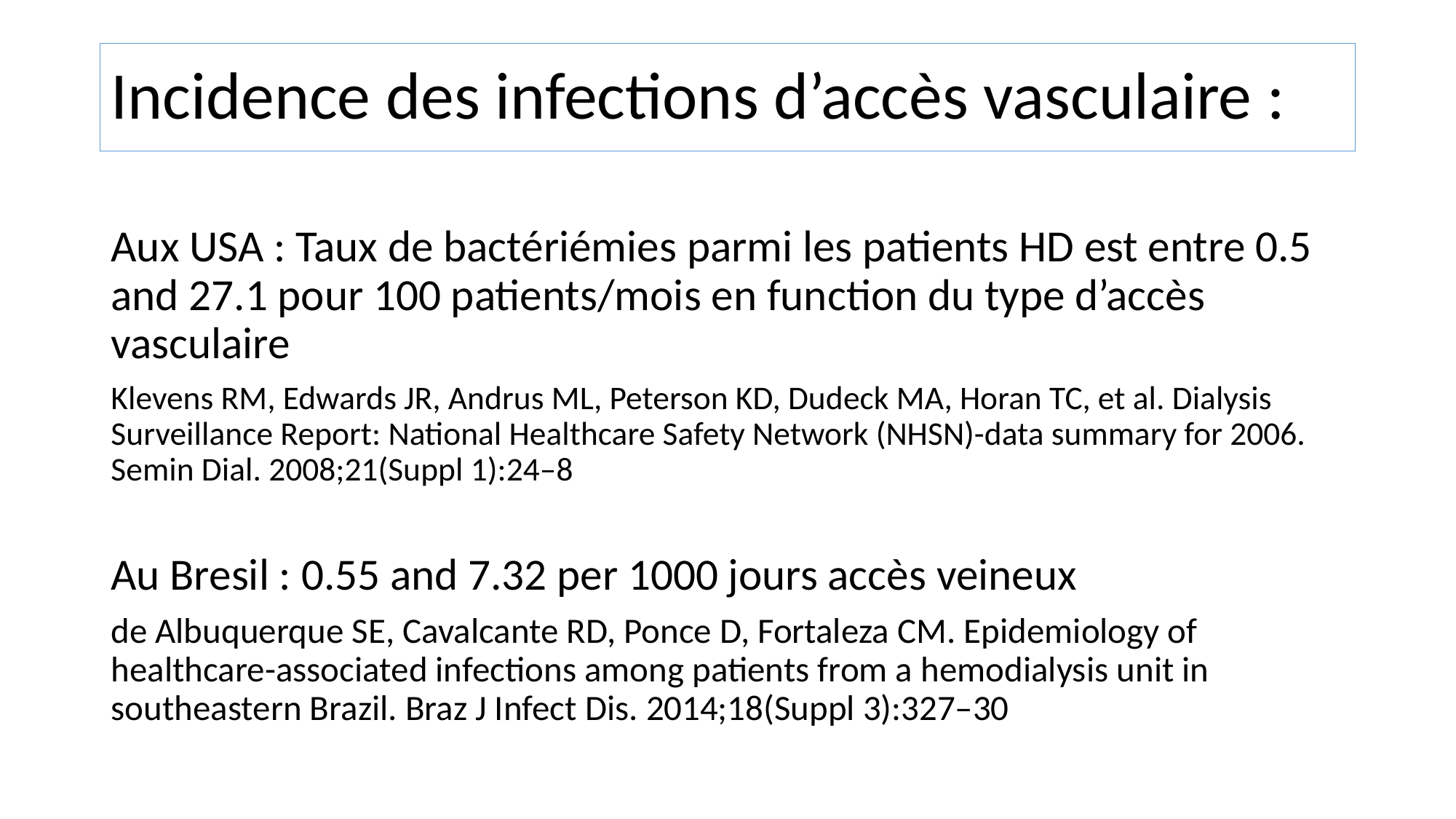

# Incidence des infections d’accès vasculaire :
Aux USA : Taux de bactériémies parmi les patients HD est entre 0.5 and 27.1 pour 100 patients/mois en function du type d’accès vasculaire
Klevens RM, Edwards JR, Andrus ML, Peterson KD, Dudeck MA, Horan TC, et al. Dialysis Surveillance Report: National Healthcare Safety Network (NHSN)-data summary for 2006. Semin Dial. 2008;21(Suppl 1):24–8

Au Bresil : 0.55 and 7.32 per 1000 jours accès veineux
de Albuquerque SE, Cavalcante RD, Ponce D, Fortaleza CM. Epidemiology of healthcare-associated infections among patients from a hemodialysis unit in southeastern Brazil. Braz J Infect Dis. 2014;18(Suppl 3):327–30